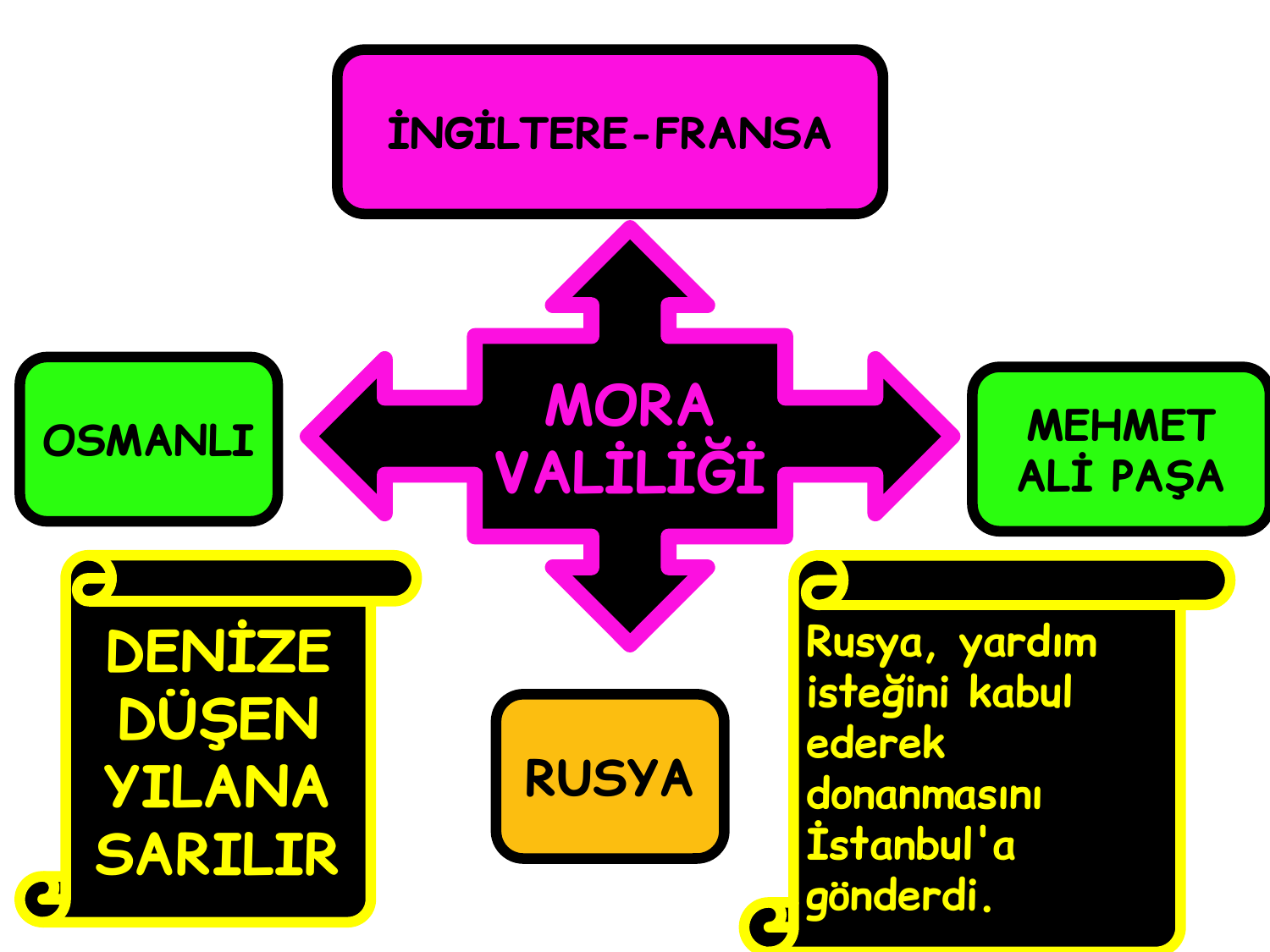

İNGİLTERE-FRANSA
MORA VALİLİĞİ
OSMANLI
MEHMET ALİ PAŞA
DENİZE DÜŞEN YILANA SARILIR
Rusya, yardım isteğini kabul ederek donanmasını İstanbul'a gönderdi.
RUSYA